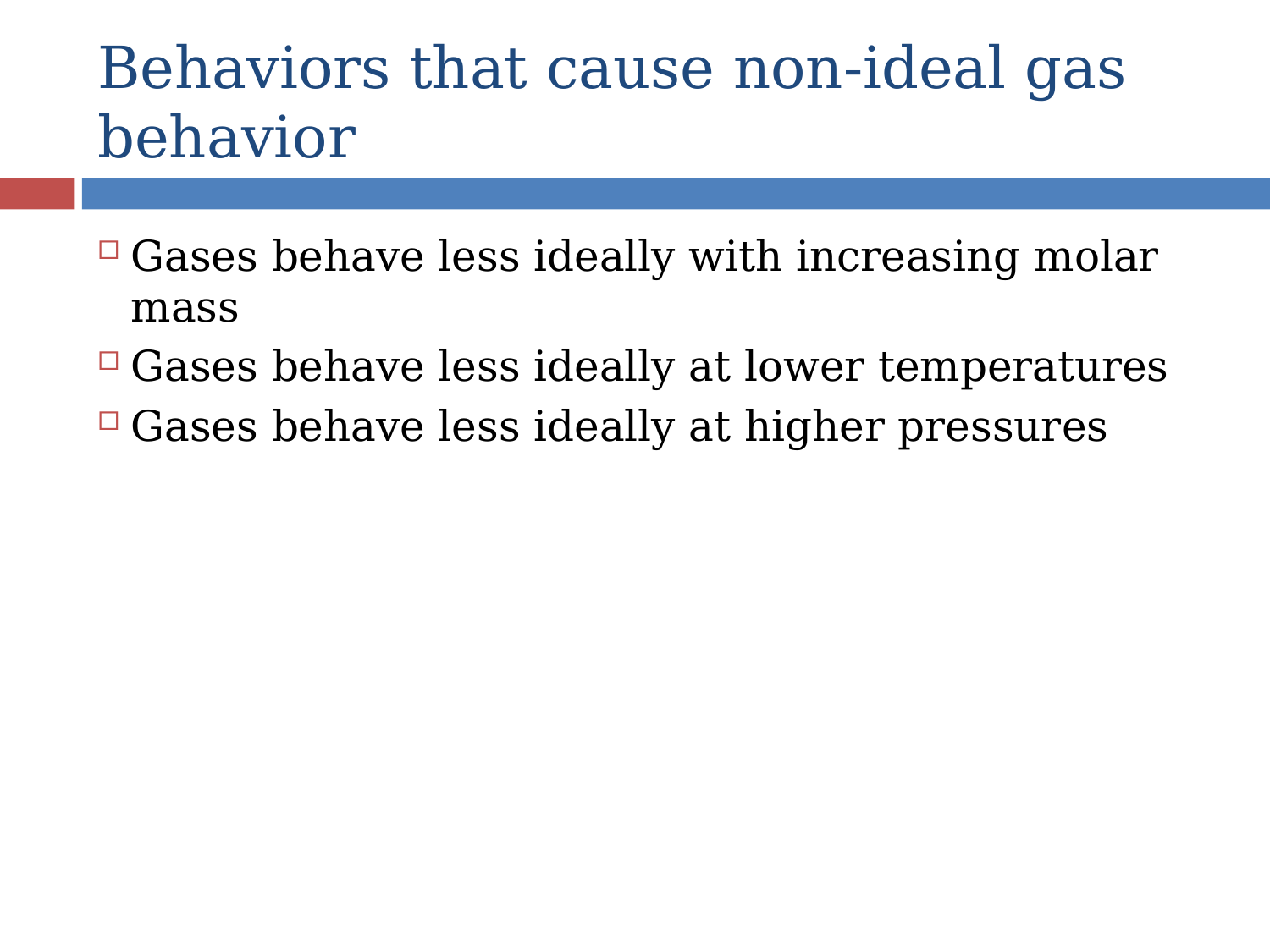

# Behaviors that cause non-ideal gas behavior
Gases behave less ideally with increasing molar mass
Gases behave less ideally at lower temperatures
Gases behave less ideally at higher pressures